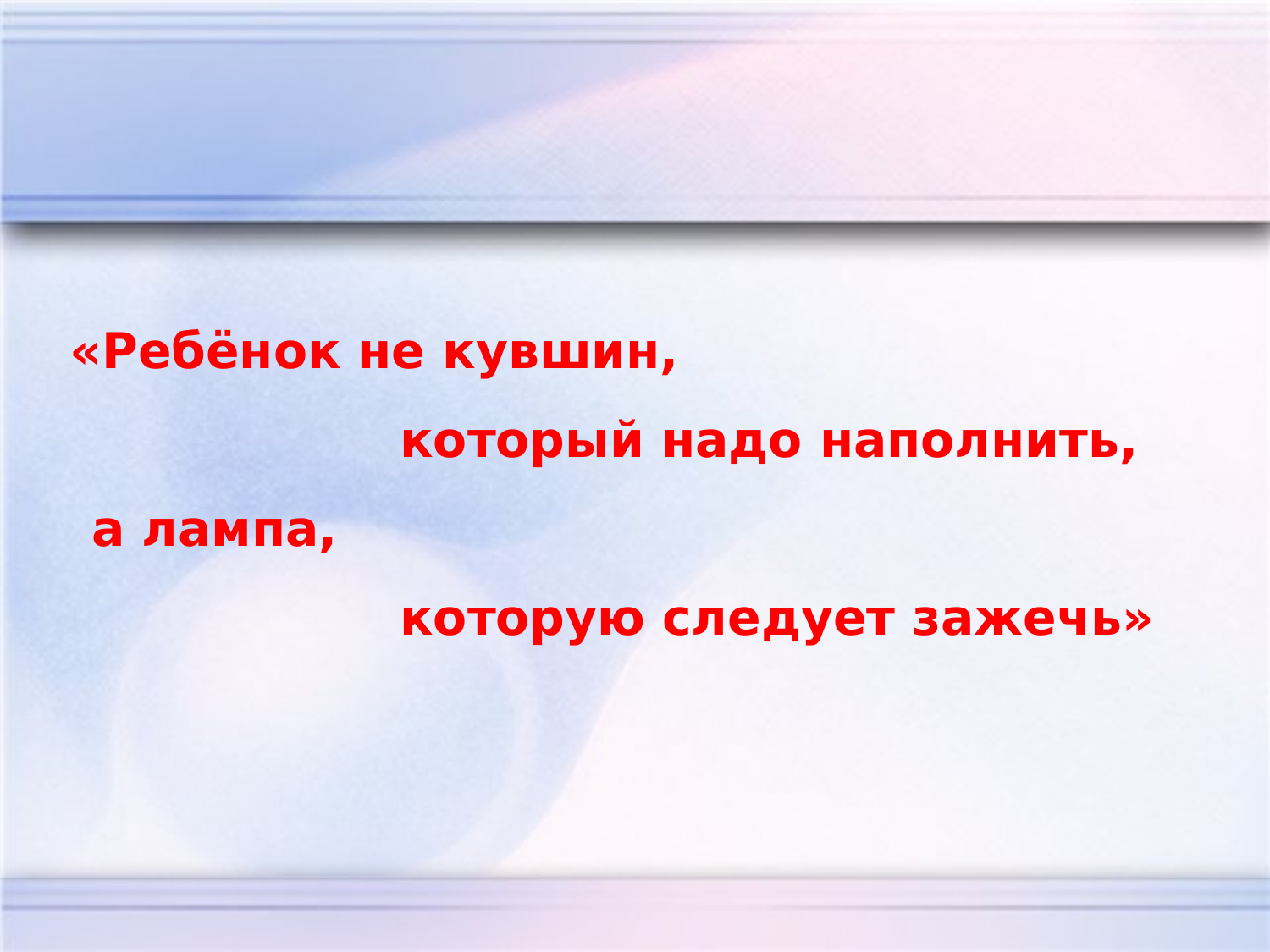

«Ребёнок не кувшин,
                    который надо наполнить,
  а лампа,
                    которую следует зажечь»